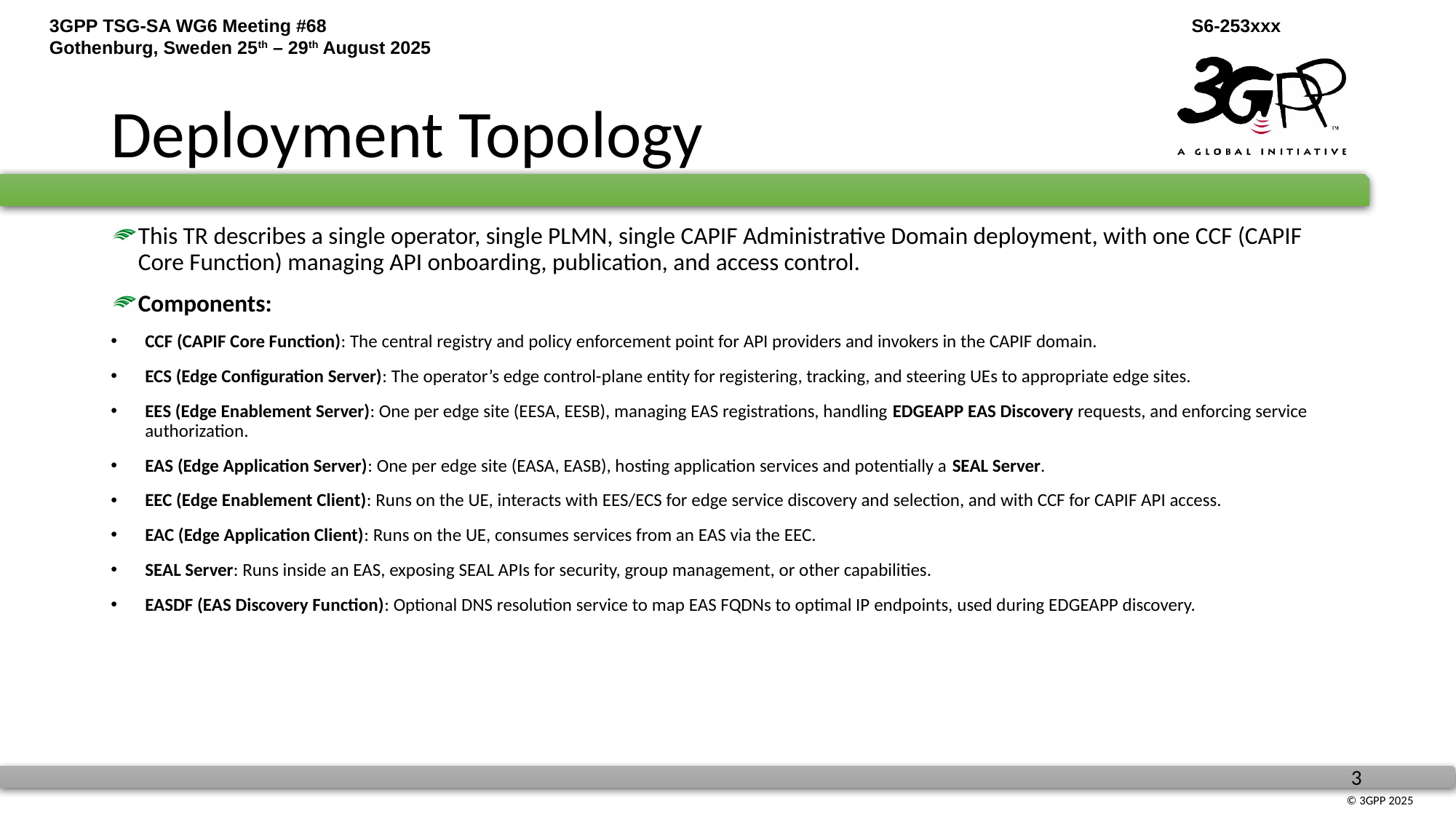

# Deployment Topology
This TR describes a single operator, single PLMN, single CAPIF Administrative Domain deployment, with one CCF (CAPIF Core Function) managing API onboarding, publication, and access control.
Components:
CCF (CAPIF Core Function): The central registry and policy enforcement point for API providers and invokers in the CAPIF domain.
ECS (Edge Configuration Server): The operator’s edge control-plane entity for registering, tracking, and steering UEs to appropriate edge sites.
EES (Edge Enablement Server): One per edge site (EESA, EESB), managing EAS registrations, handling EDGEAPP EAS Discovery requests, and enforcing service authorization.
EAS (Edge Application Server): One per edge site (EASA, EASB), hosting application services and potentially a SEAL Server.
EEC (Edge Enablement Client): Runs on the UE, interacts with EES/ECS for edge service discovery and selection, and with CCF for CAPIF API access.
EAC (Edge Application Client): Runs on the UE, consumes services from an EAS via the EEC.
SEAL Server: Runs inside an EAS, exposing SEAL APIs for security, group management, or other capabilities.
EASDF (EAS Discovery Function): Optional DNS resolution service to map EAS FQDNs to optimal IP endpoints, used during EDGEAPP discovery.